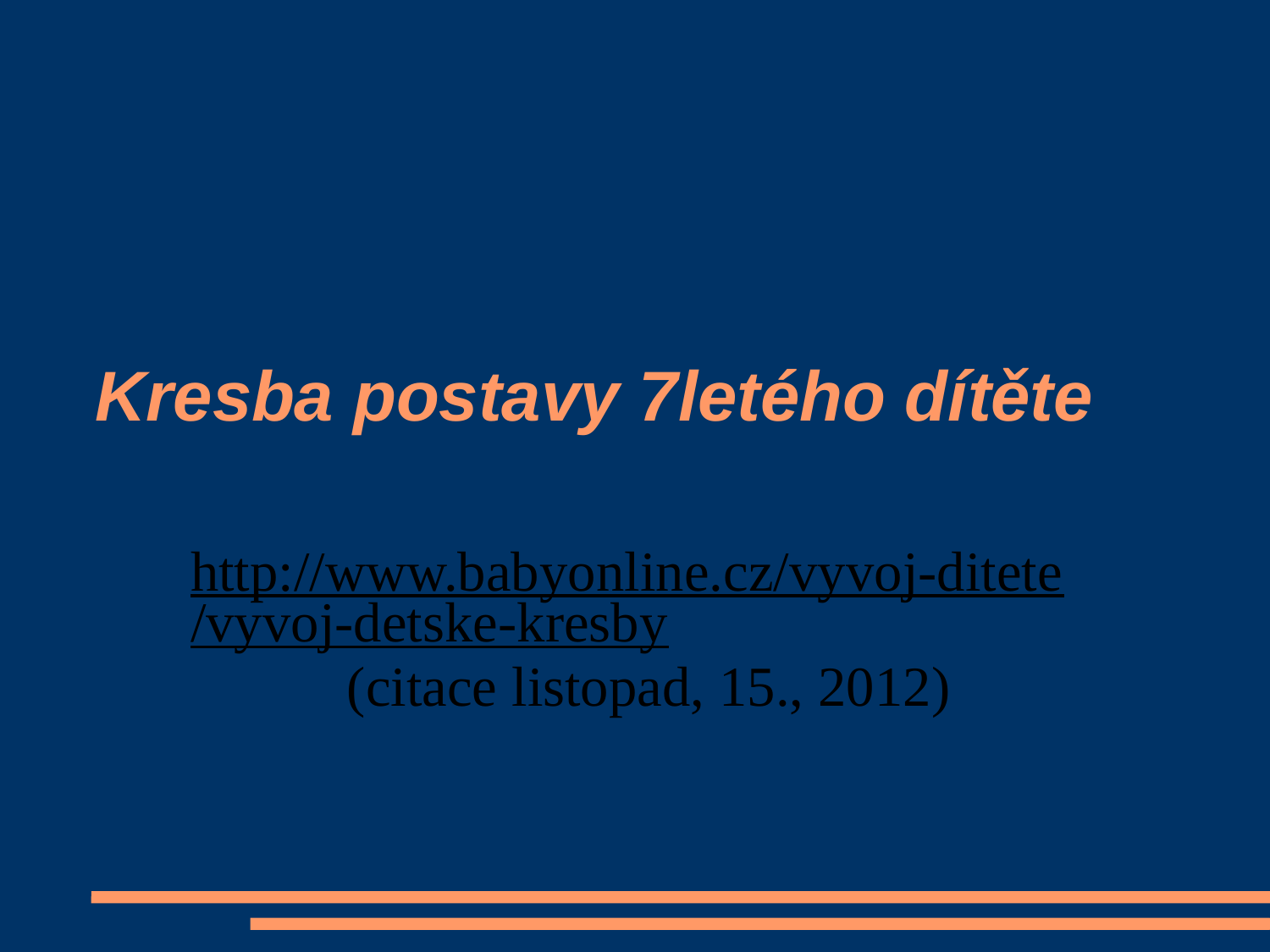

# Kresba postavy 7letého dítěte

http://www.babyonline.cz/vyvoj-ditete/vyvoj-detske-kresby  (citace listopad, 15., 2012)